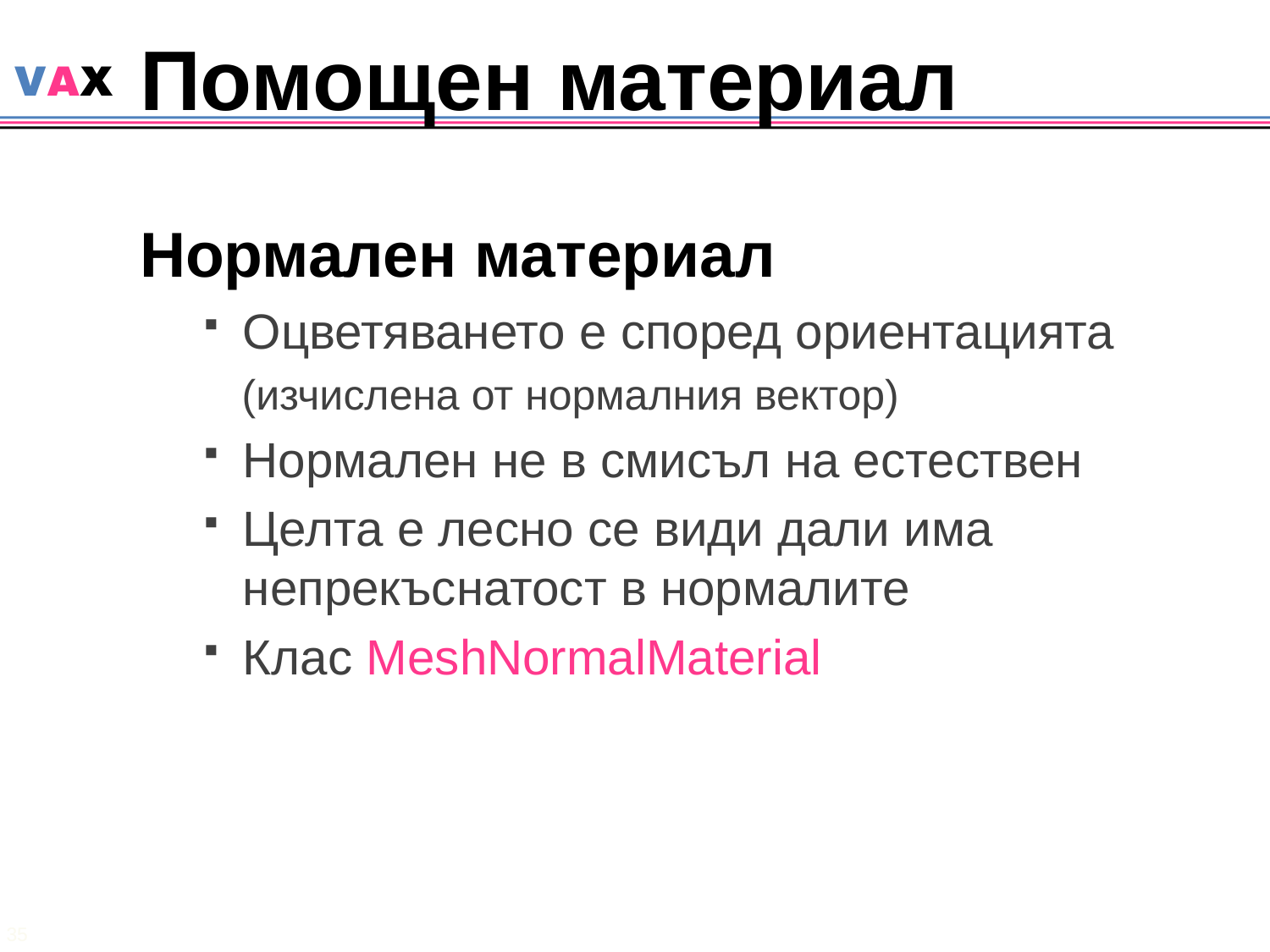

# Помощен материал
Нормален материал
Оцветяването е според ориентацията
(изчислена от нормалния вектор)
Нормален не в смисъл на естествен
Целта е лесно се види дали има непрекъснатост в нормалите
Клас MeshNormalMaterial